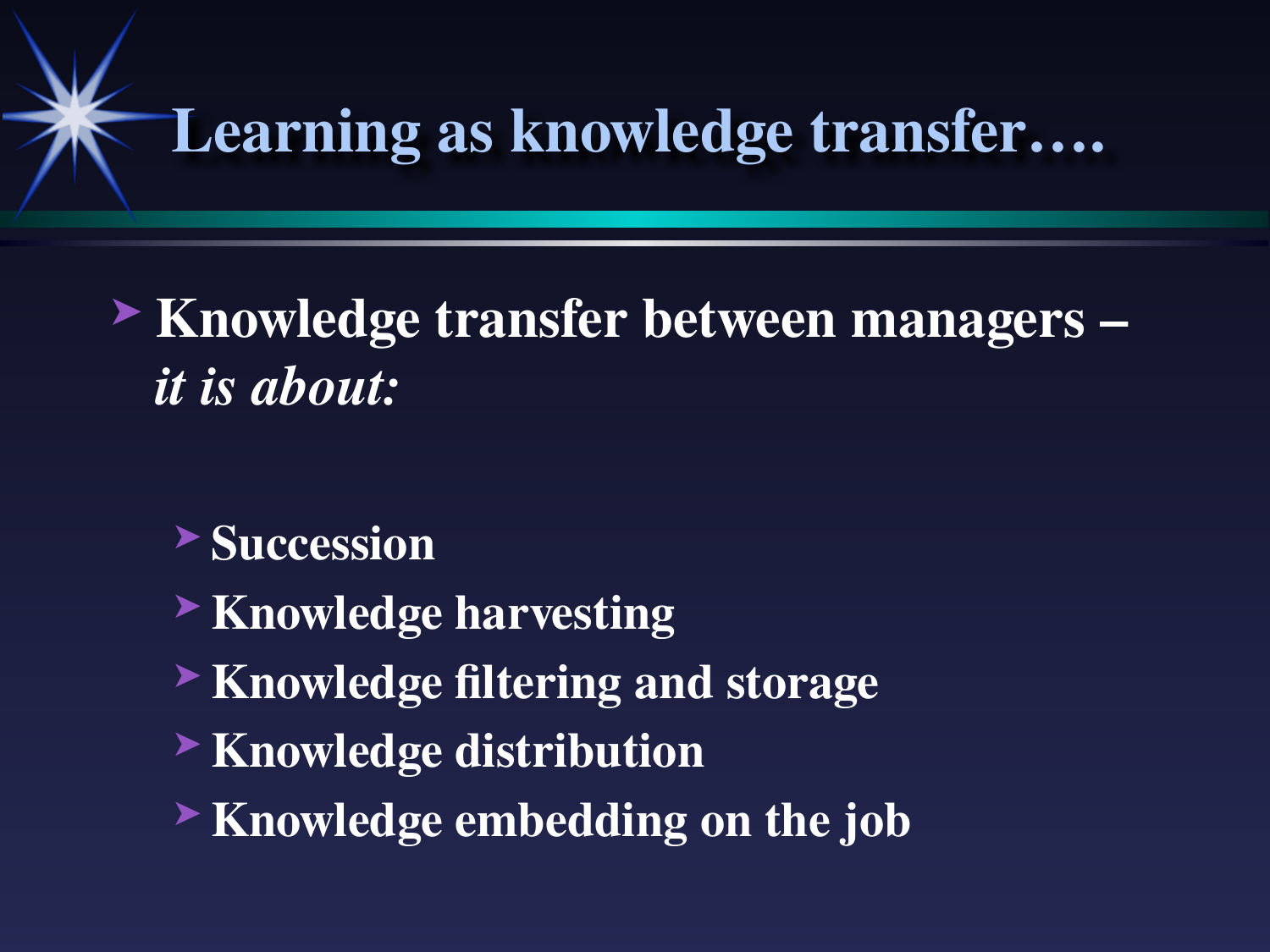

# Learning as knowledge transfer….
Knowledge transfer between managers – it is about:

Succession
Knowledge harvesting
Knowledge filtering and storage
Knowledge distribution
Knowledge embedding on the job